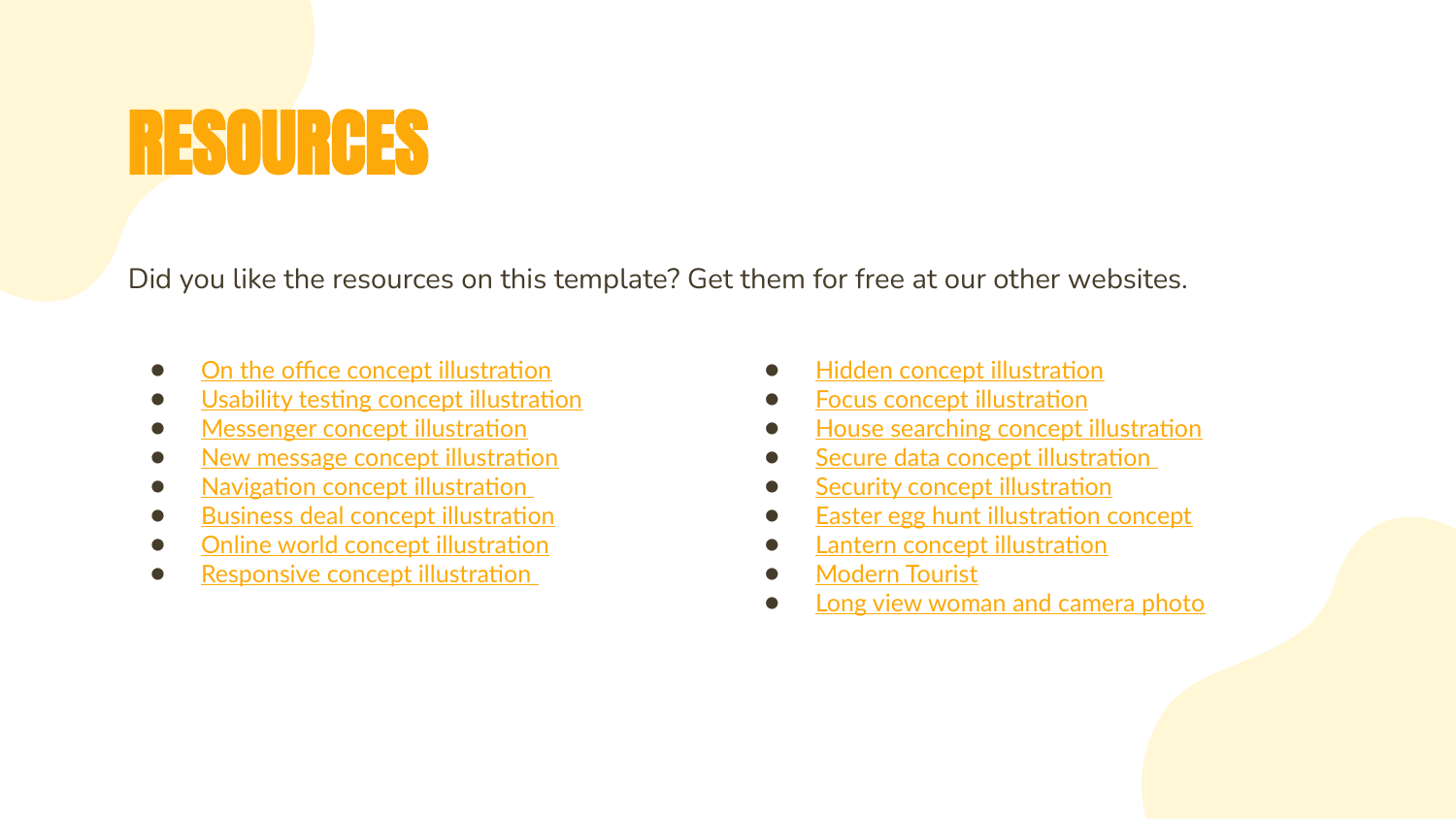

# RESOURCES
On the office concept illustration
Usability testing concept illustration
Messenger concept illustration
New message concept illustration
Navigation concept illustration
Business deal concept illustration
Online world concept illustration
Responsive concept illustration
Hidden concept illustration
Focus concept illustration
House searching concept illustration
Secure data concept illustration
Security concept illustration
Easter egg hunt illustration concept
Lantern concept illustration
Modern Tourist
Long view woman and camera photo